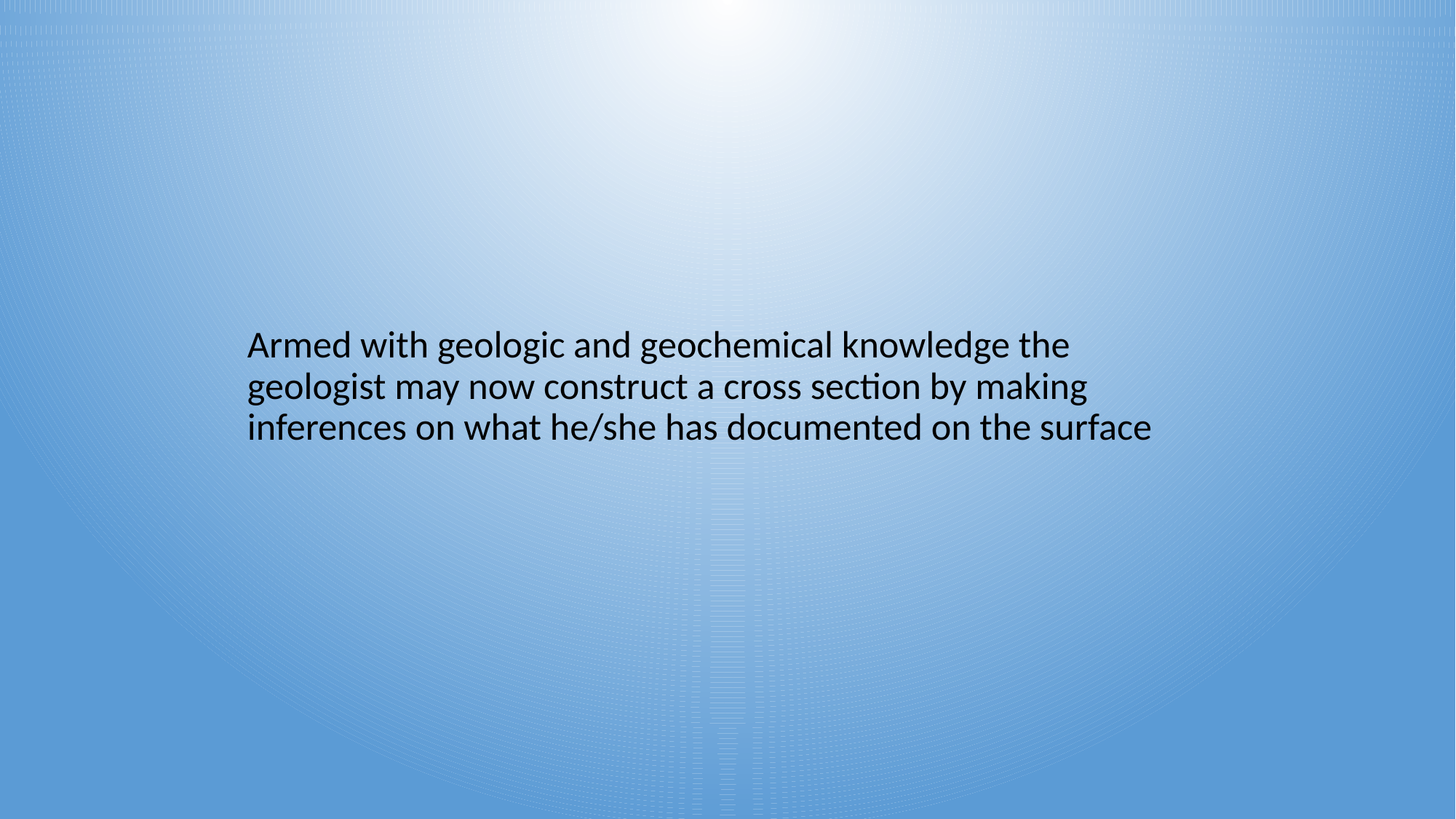

# Armed with geologic and geochemical knowledge the geologist may now construct a cross section by making inferences on what he/she has documented on the surface